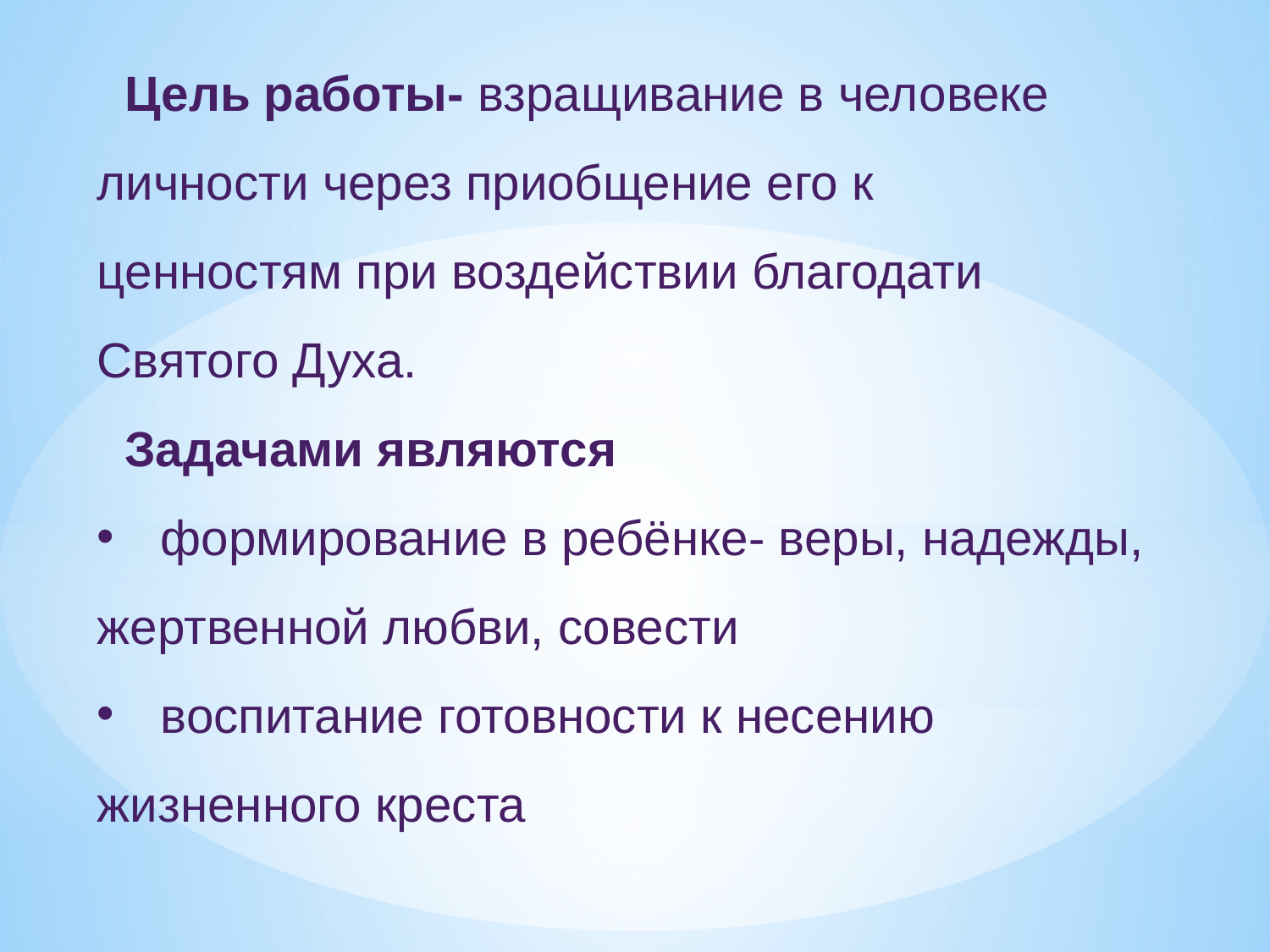

Цель работы- взращивание в человеке
личности через приобщение его к
ценностям при воздействии благодати
Святого Духа.
  Задачами являются
формирование в ребёнке- веры, надежды,
жертвенной любви, совести
воспитание готовности к несению
жизненного креста